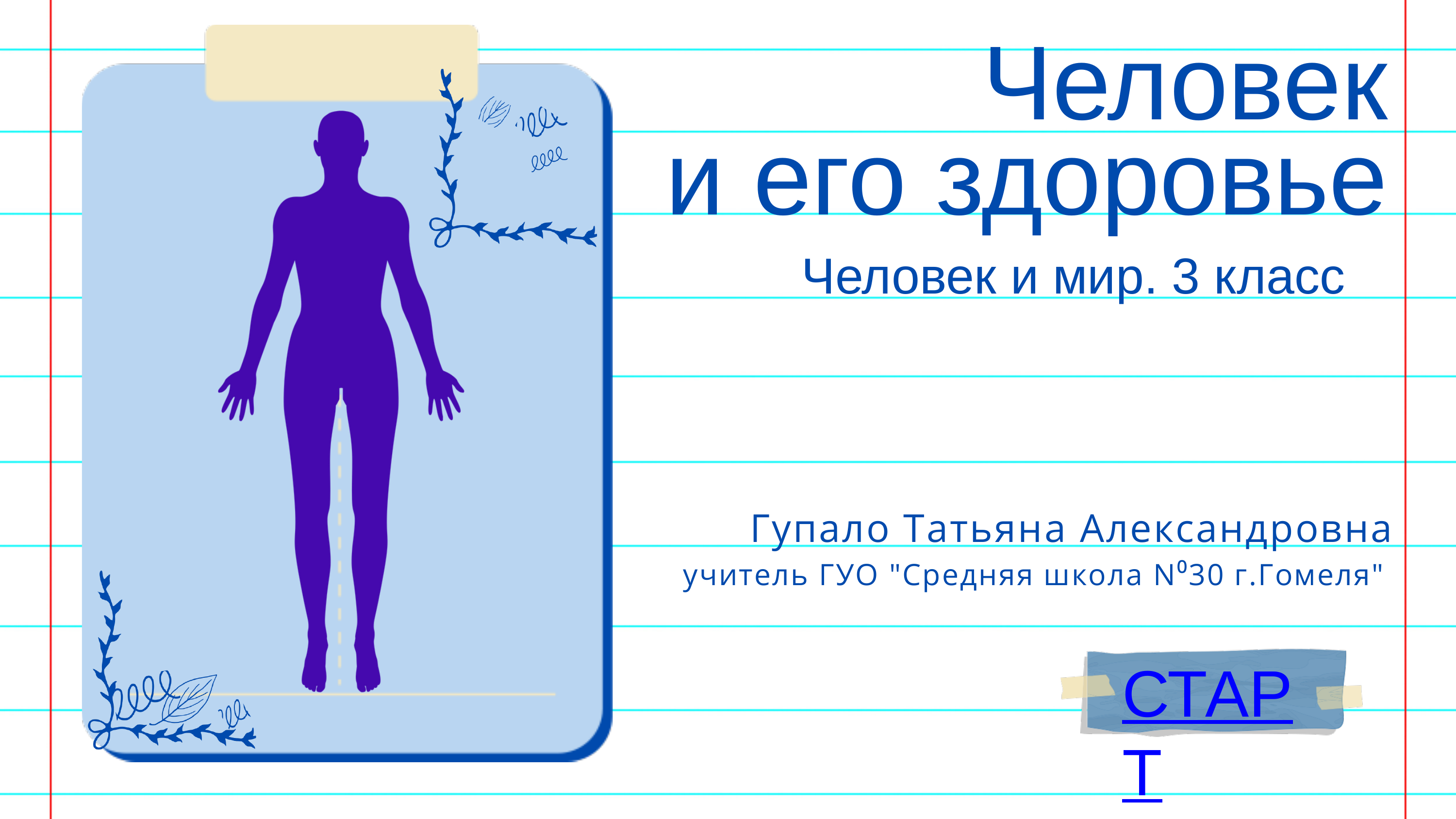

Человек
и его здоровье

Человек и мир. 3 класс
Гупало Татьяна Александровна
учитель ГУО "Средняя школа N⁰30 г.Гомеля"
СТАРТ